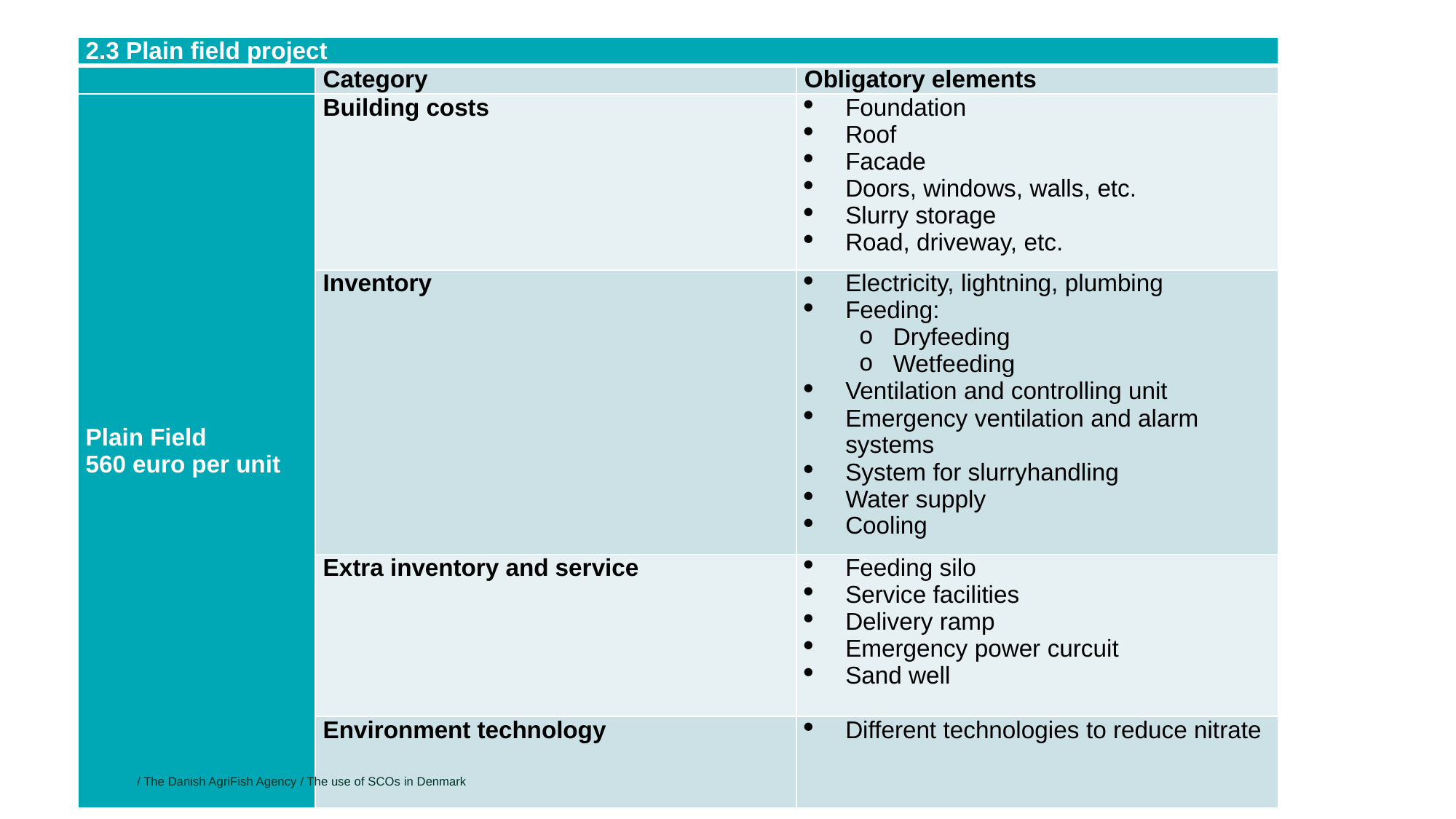

# 2.1 Example: Stables (M04 Investments in physical assets)
| 2.3 Plain field project |  |  |
| --- | --- | --- |
|  | Category | Obligatory elements |
| Plain Field 560 euro per unit | Building costs | Foundation Roof Facade Doors, windows, walls, etc. Slurry storage Road, driveway, etc. |
|  | Inventory | Electricity, lightning, plumbing Feeding: Dryfeeding Wetfeeding Ventilation and controlling unit Emergency ventilation and alarm systems System for slurryhandling Water supply Cooling |
|  | Extra inventory and service | Feeding silo Service facilities Delivery ramp Emergency power curcuit Sand well |
|  | Environment technology | Different technologies to reduce nitrate |
15
/ The Danish AgriFish Agency / The use of SCOs in Denmark
28 September 2016